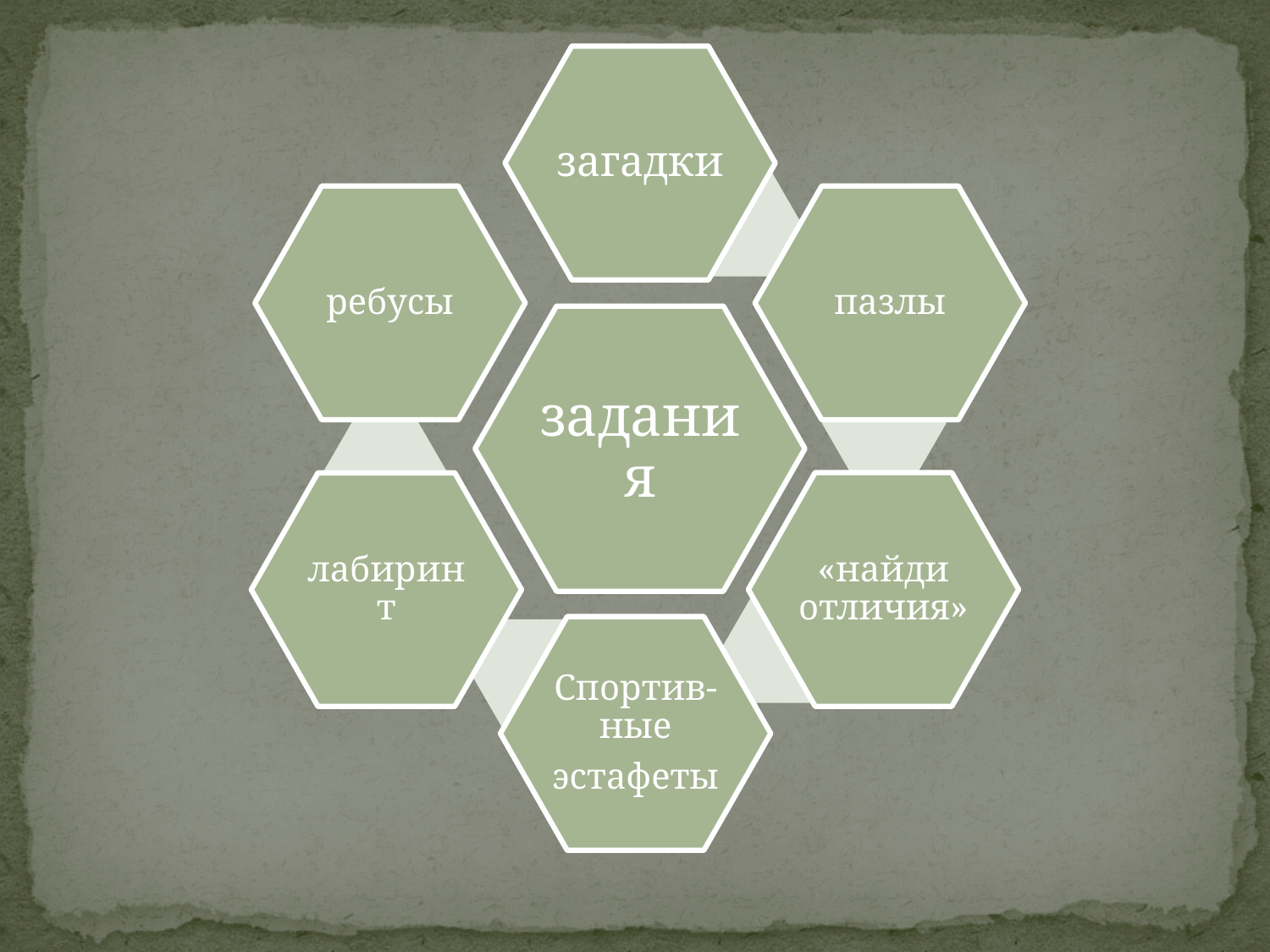

задания
загадки
пазлы
«найди отличия»
Спортив-ные
эстафеты
лабиринт
ребусы